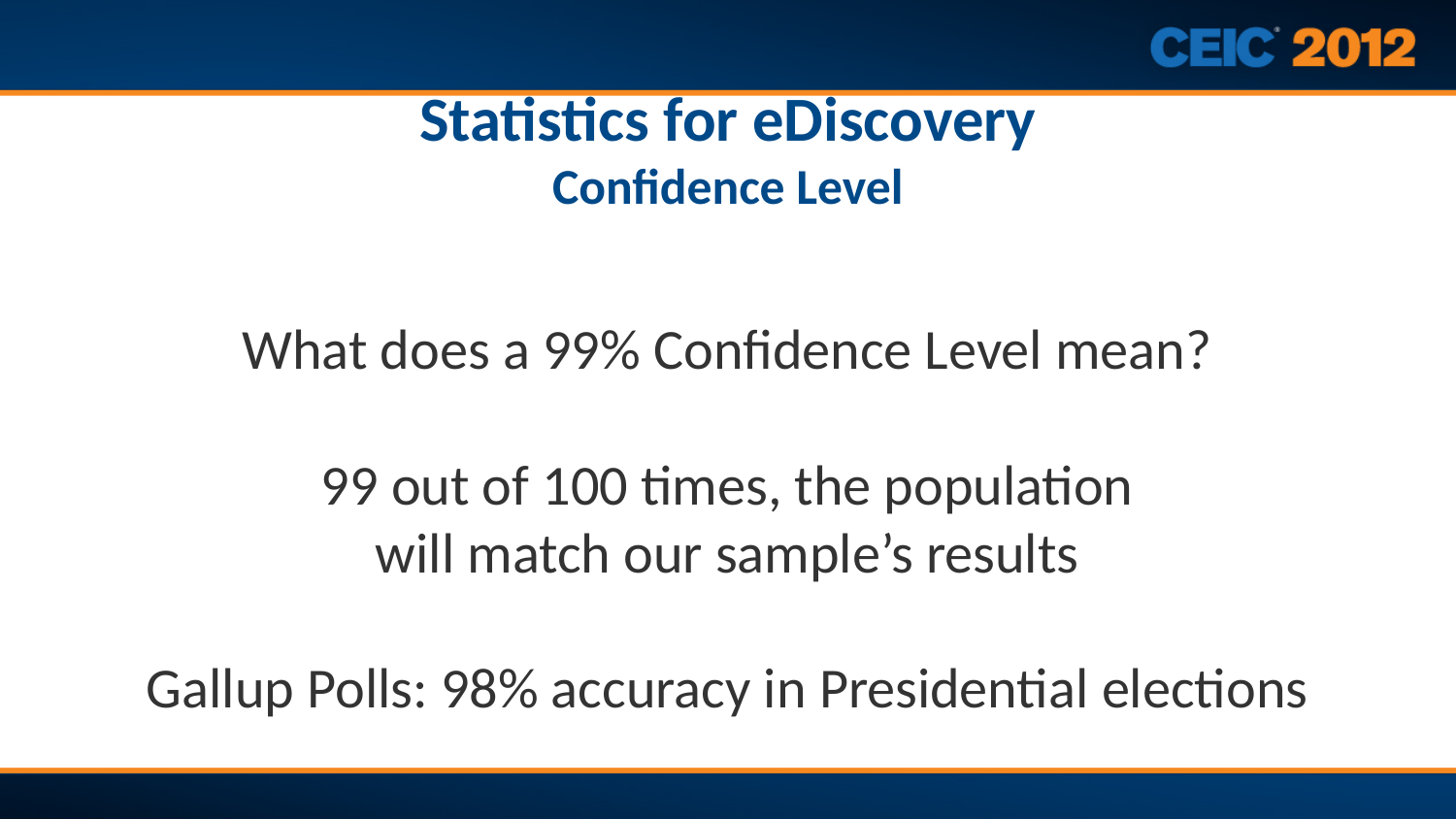

# Statistics for eDiscovery Confidence Level
What does a 99% Confidence Level mean?

99 out of 100 times, the population
will match our sample’s results

Gallup Polls: 98% accuracy in Presidential elections